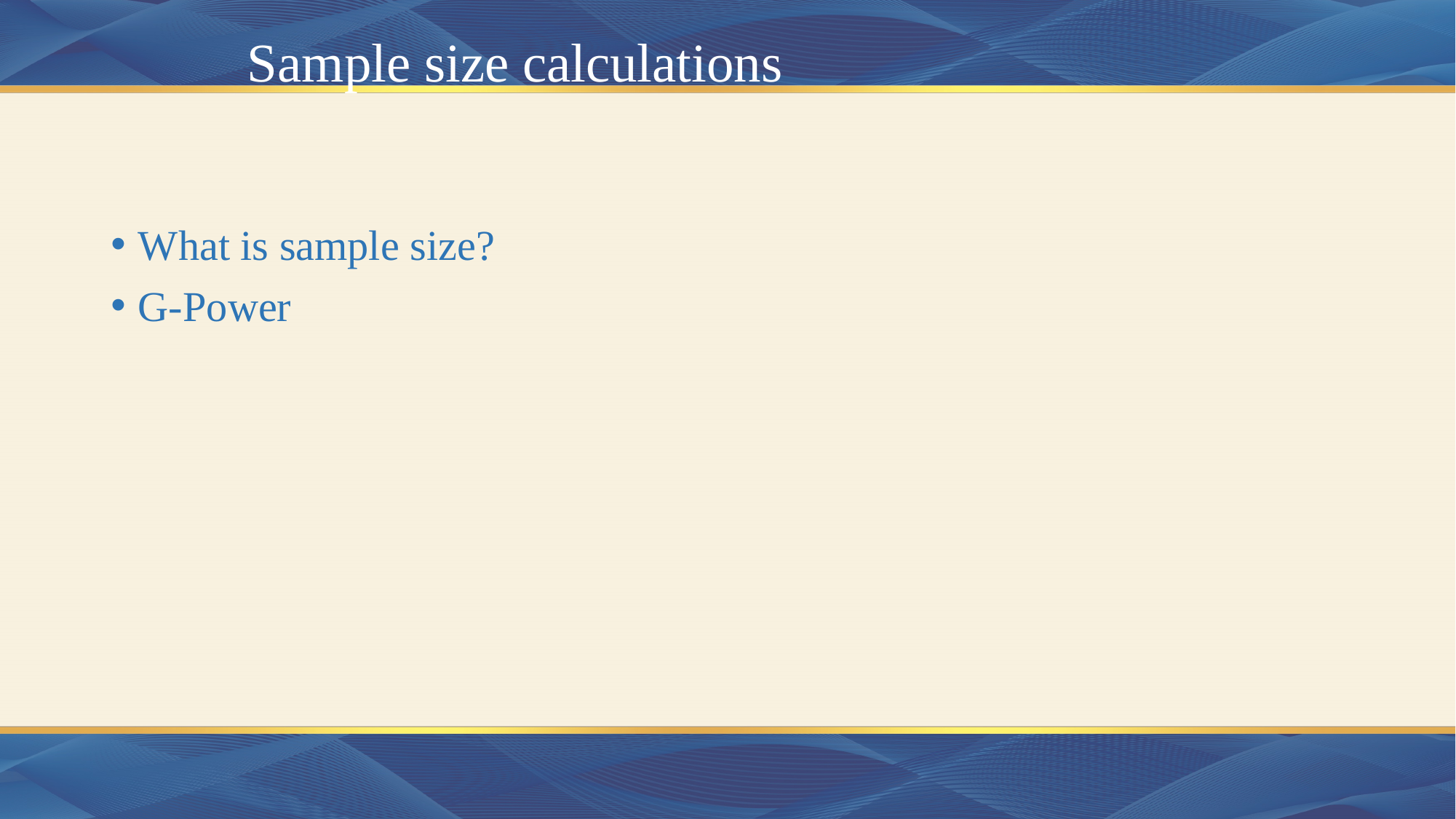

# Sample size calculations
What is sample size?
G-Power